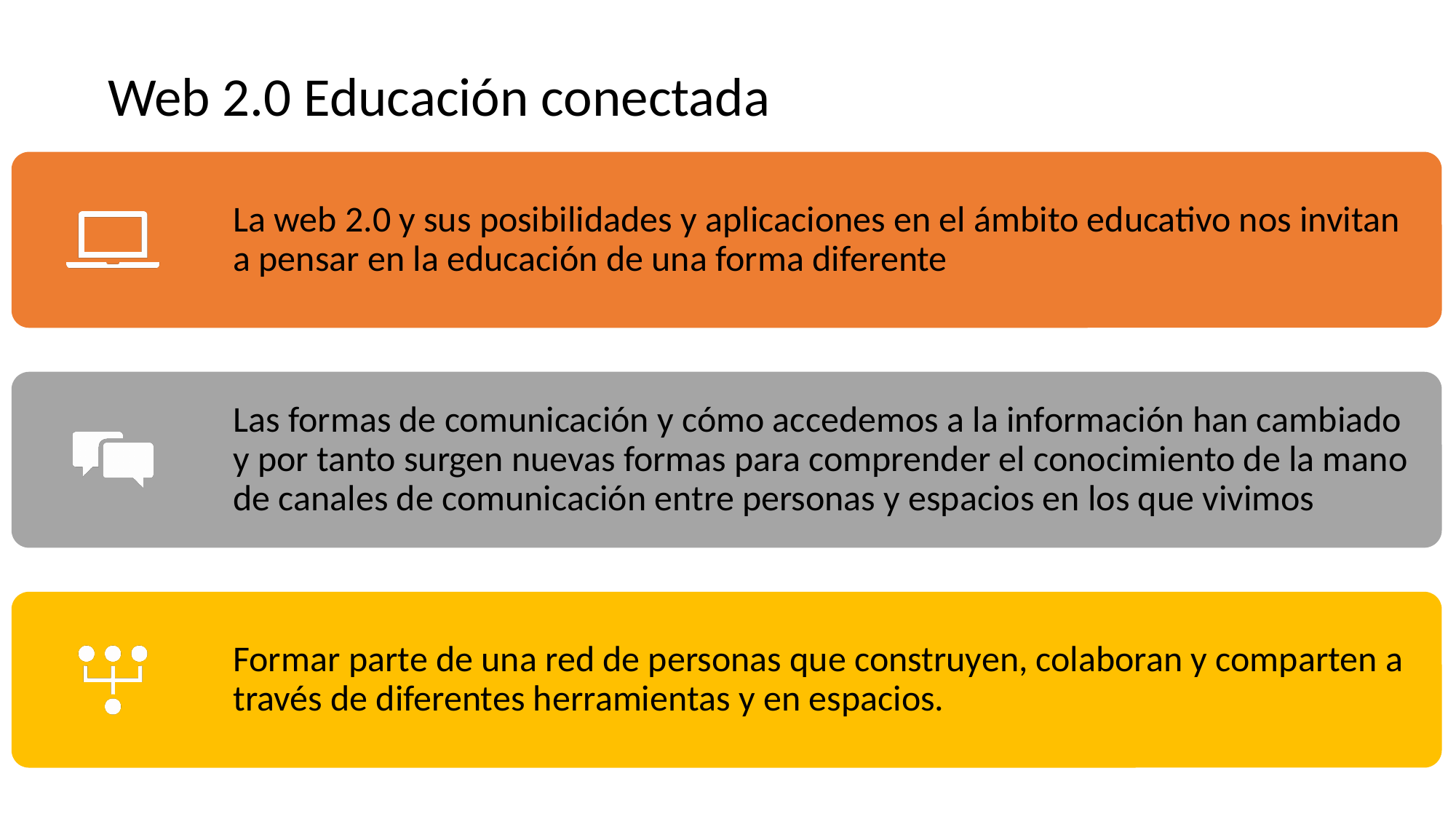

# Web 2.0 Educación conectada
La web 2.0 y sus posibilidades y aplicaciones en el ámbito educativo nos invitan a pensar en la educación de una forma diferente
Las formas de comunicación y cómo accedemos a la información han cambiado y por tanto surgen nuevas formas para comprender el conocimiento de la mano de canales de comunicación entre personas y espacios en los que vivimos
Formar parte de una red de personas que construyen, colaboran y comparten a través de diferentes herramientas y en espacios.